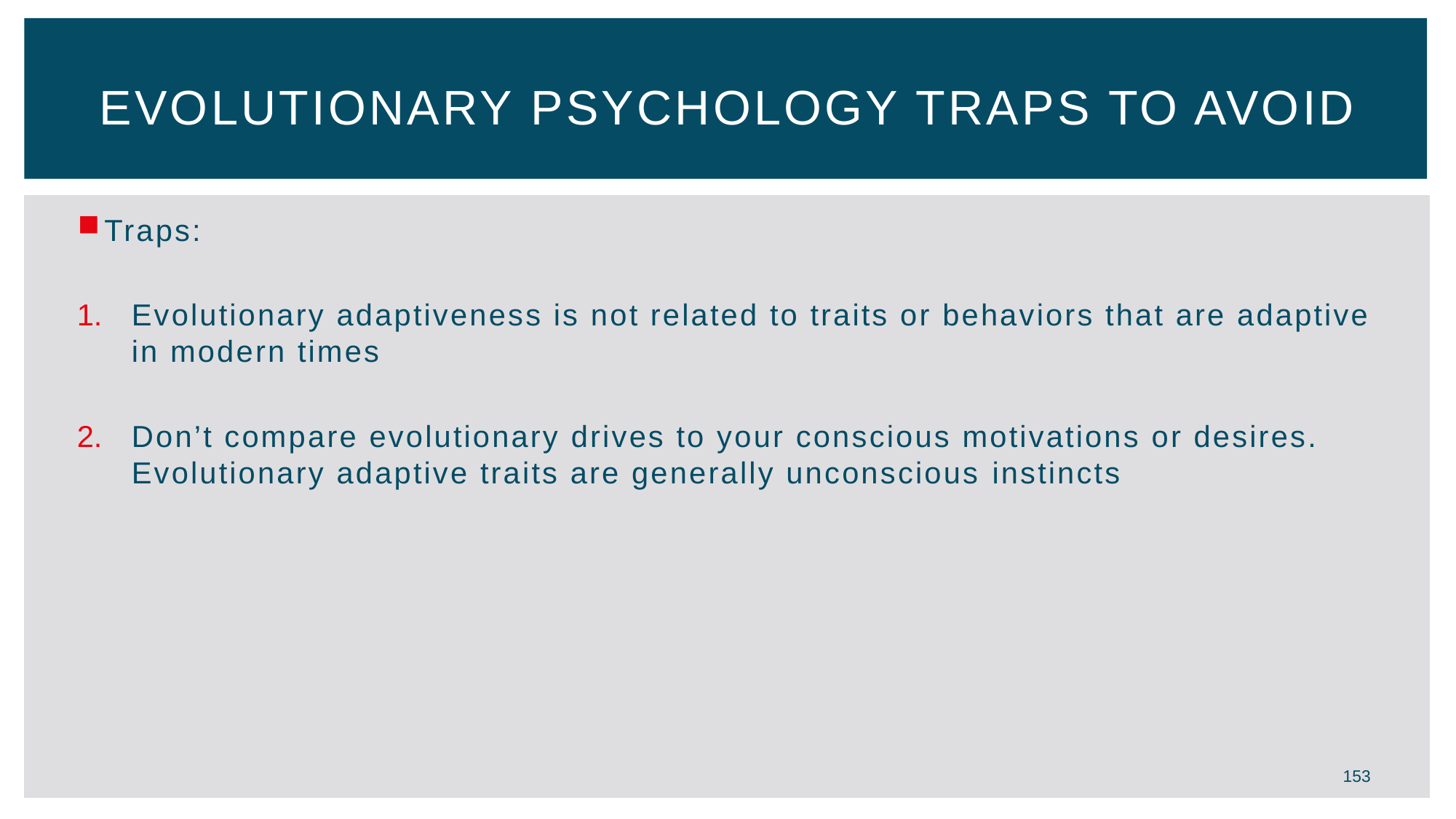

# Evolutionary Psychology Traps to Avoid
Traps:

Evolutionary adaptiveness is not related to traits or behaviors that are adaptive in modern times

Don’t compare evolutionary drives to your conscious motivations or desires. Evolutionary adaptive traits are generally unconscious instincts
153